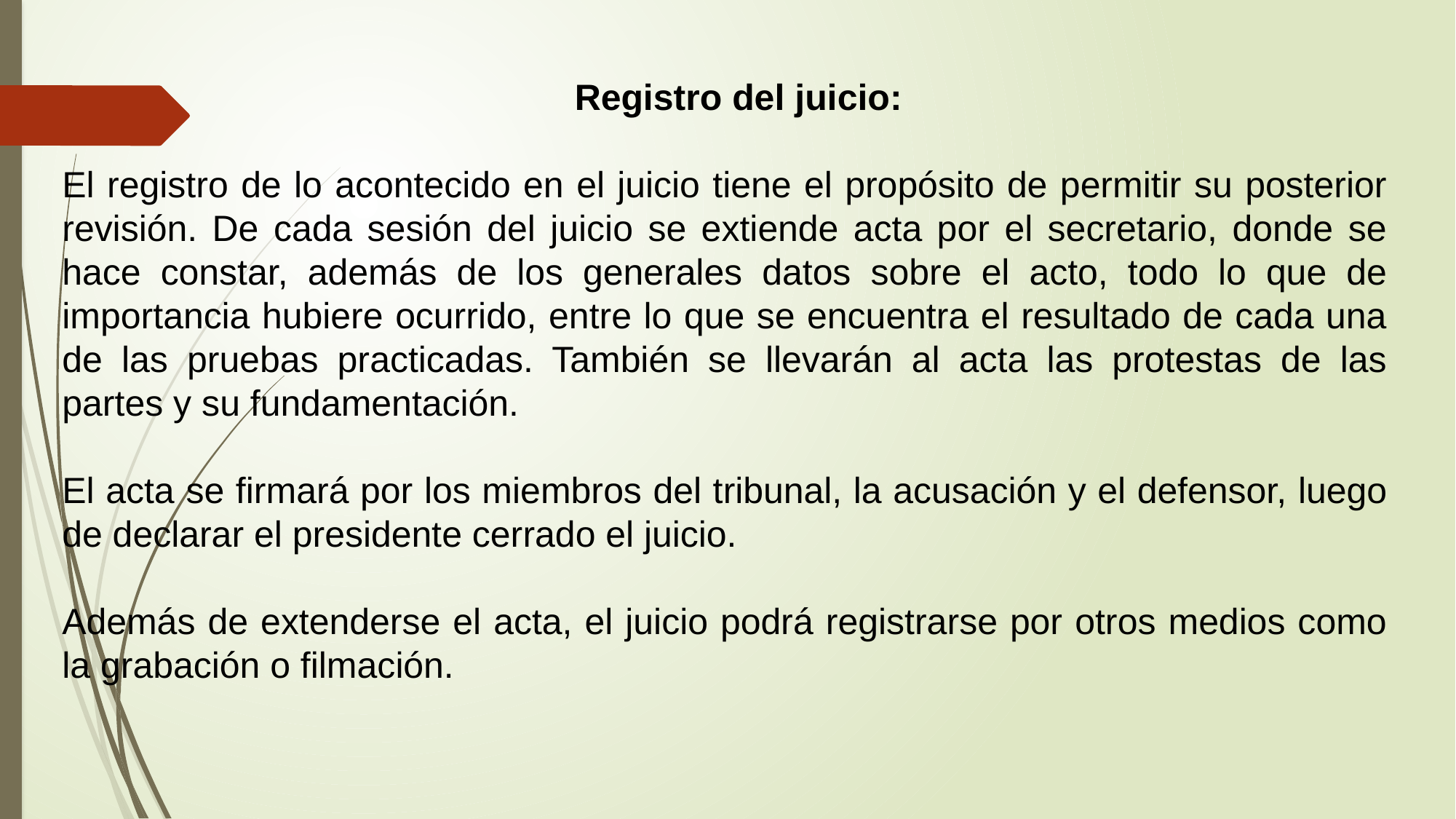

Registro del juicio:

El registro de lo acontecido en el juicio tiene el propósito de permitir su posterior revisión. De cada sesión del juicio se extiende acta por el secretario, donde se hace constar, además de los generales datos sobre el acto, todo lo que de importancia hubiere ocurrido, entre lo que se encuentra el resultado de cada una de las pruebas practicadas. También se llevarán al acta las protestas de las partes y su fundamentación.

El acta se firmará por los miembros del tribunal, la acusación y el defensor, luego de declarar el presidente cerrado el juicio.

Además de extenderse el acta, el juicio podrá registrarse por otros medios como la grabación o filmación.